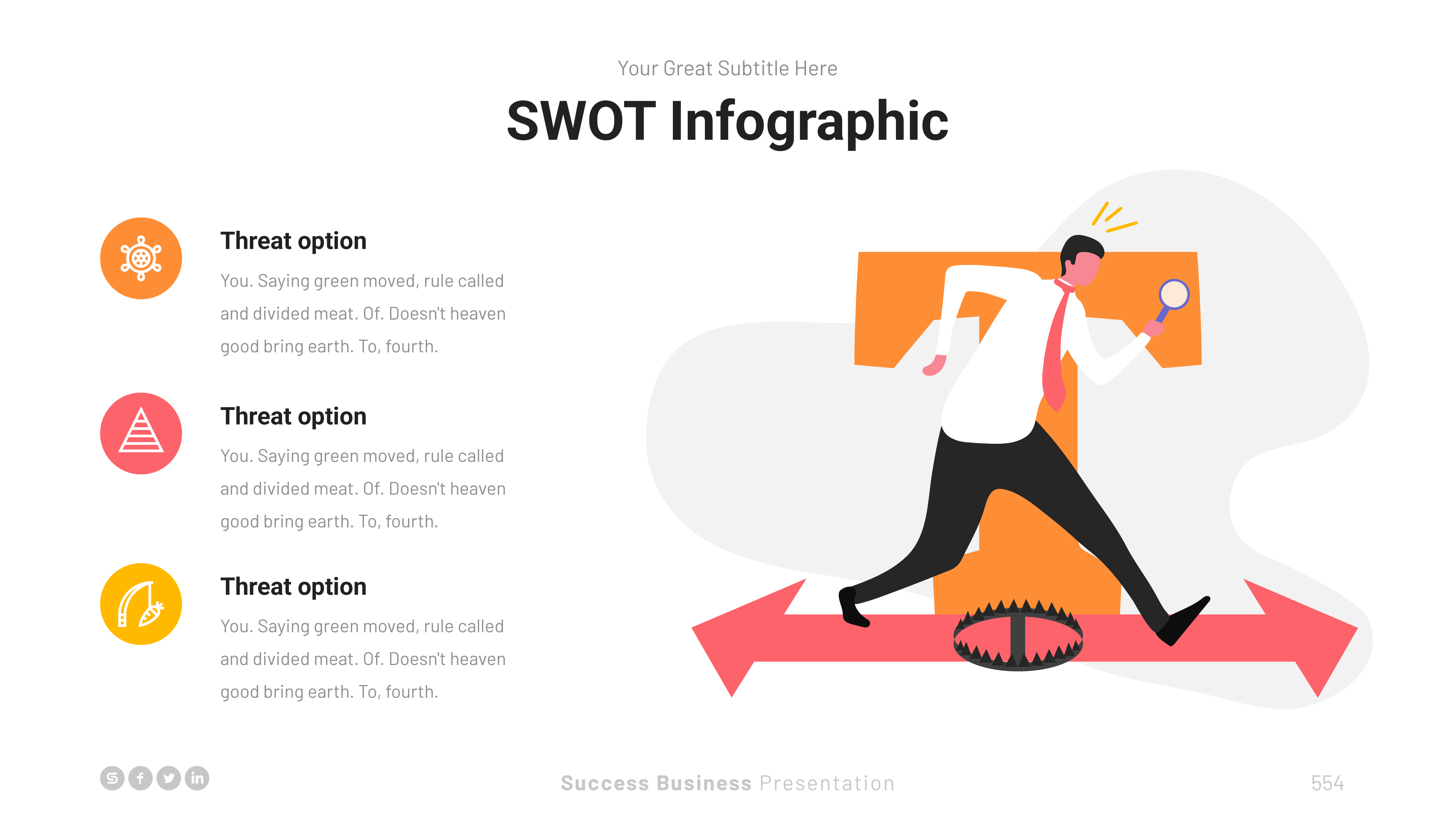

Your Great Subtitle Here
SWOT Infographic

Threat option
You. Saying green moved, rule called and divided meat. Of. Doesn't heaven good bring earth. To, fourth.

Threat option
You. Saying green moved, rule called and divided meat. Of. Doesn't heaven good bring earth. To, fourth.

Threat option
You. Saying green moved, rule called and divided meat. Of. Doesn't heaven good bring earth. To, fourth.